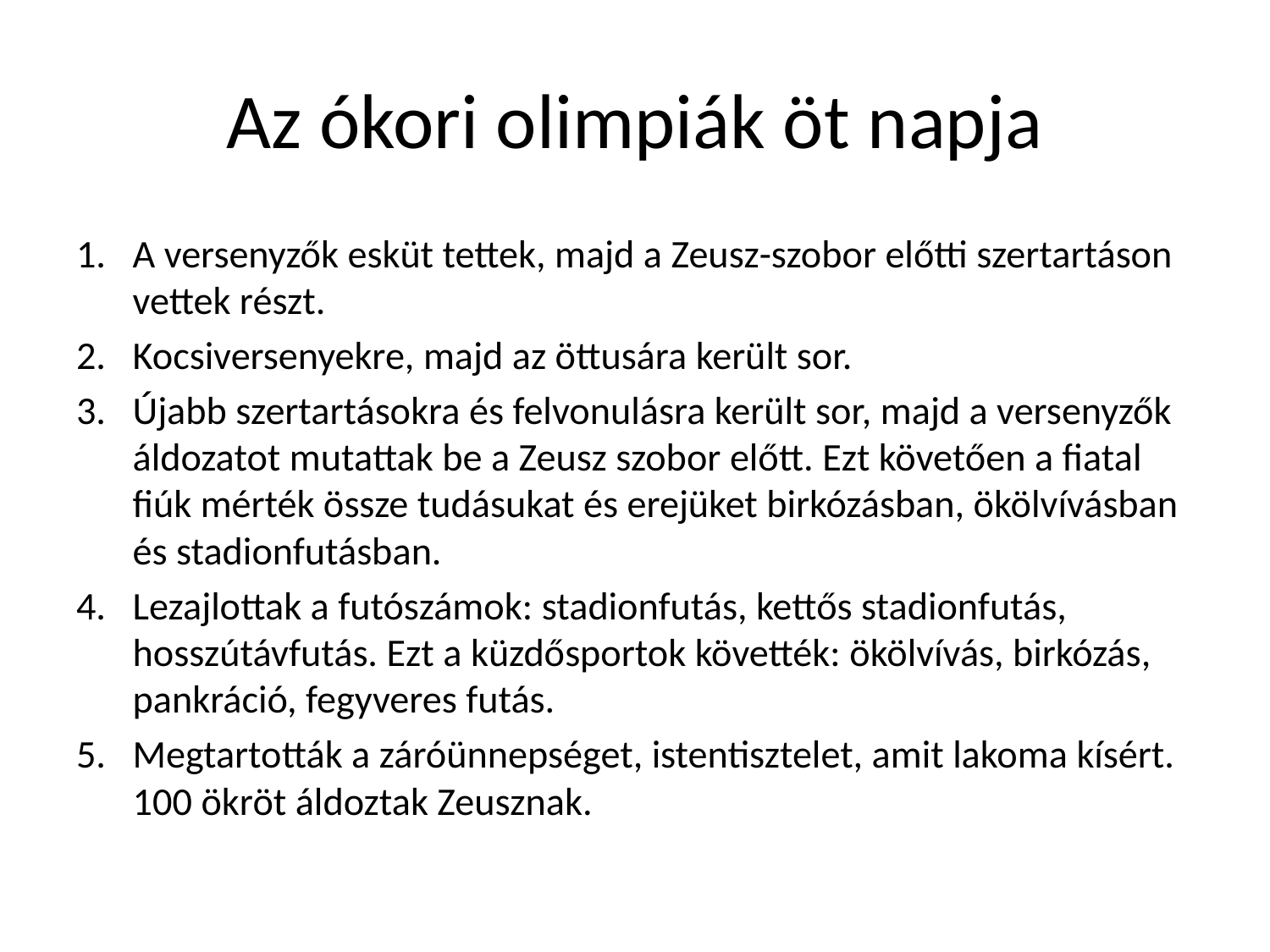

# Az ókori olimpiák öt napja
A versenyzők esküt tettek, majd a Zeusz-szobor előtti szertartáson vettek részt.
Kocsiversenyekre, majd az öttusára került sor.
Újabb szertartásokra és felvonulásra került sor, majd a versenyzők áldozatot mutattak be a Zeusz szobor előtt. Ezt követően a fiatal fiúk mérték össze tudásukat és erejüket birkózásban, ökölvívásban és stadionfutásban.
Lezajlottak a futószámok: stadionfutás, kettős stadionfutás, hosszútávfutás. Ezt a küzdősportok követték: ökölvívás, birkózás, pankráció, fegyveres futás.
Megtartották a záróünnepséget, istentisztelet, amit lakoma kísért. 100 ökröt áldoztak Zeusznak.